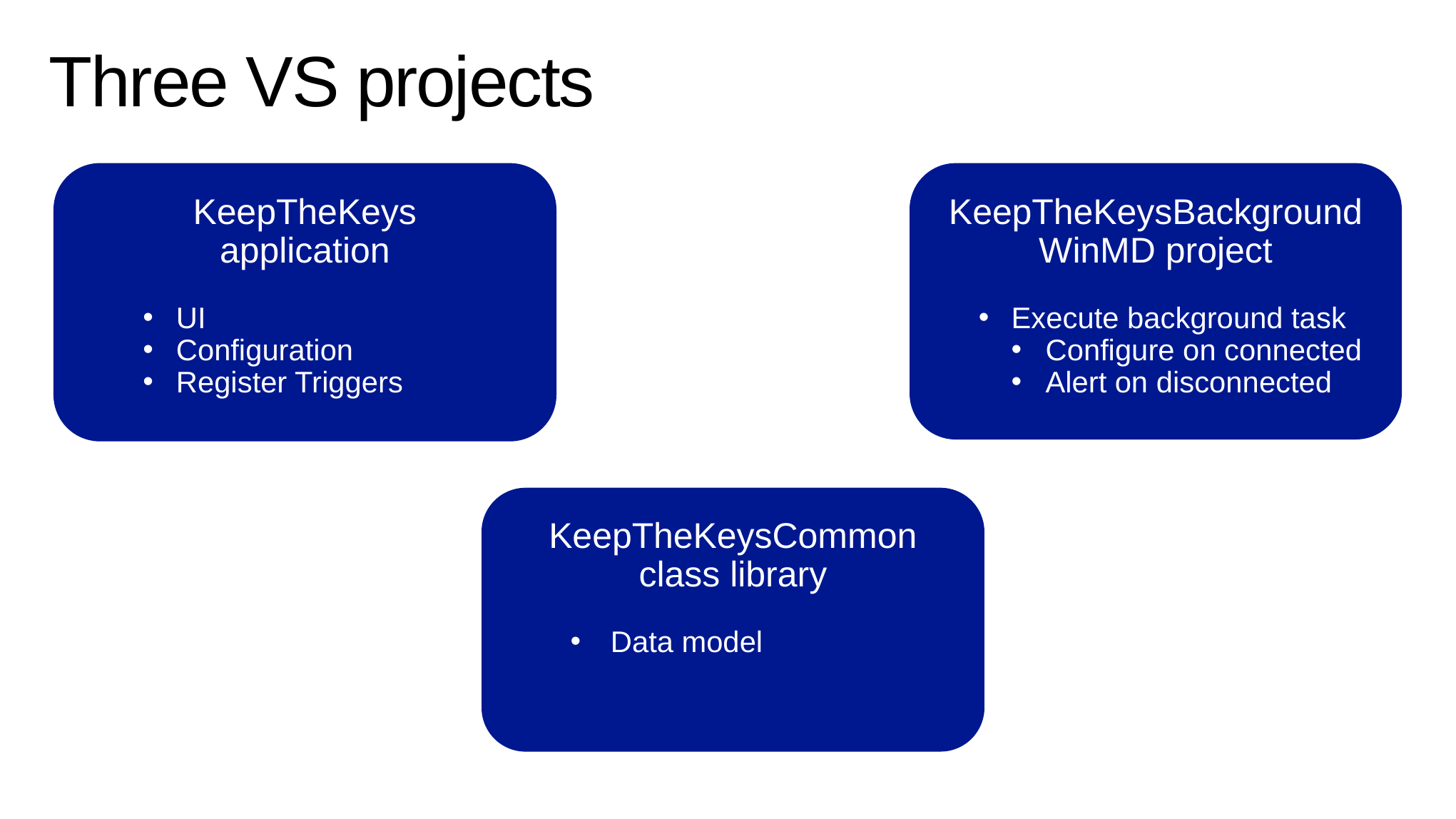

# Three VS projects
KeepTheKeys
application

UI
Configuration
Register Triggers
KeepTheKeysBackground
WinMD project

Execute background task
Configure on connected
Alert on disconnected
KeepTheKeysCommon
class library

Data model